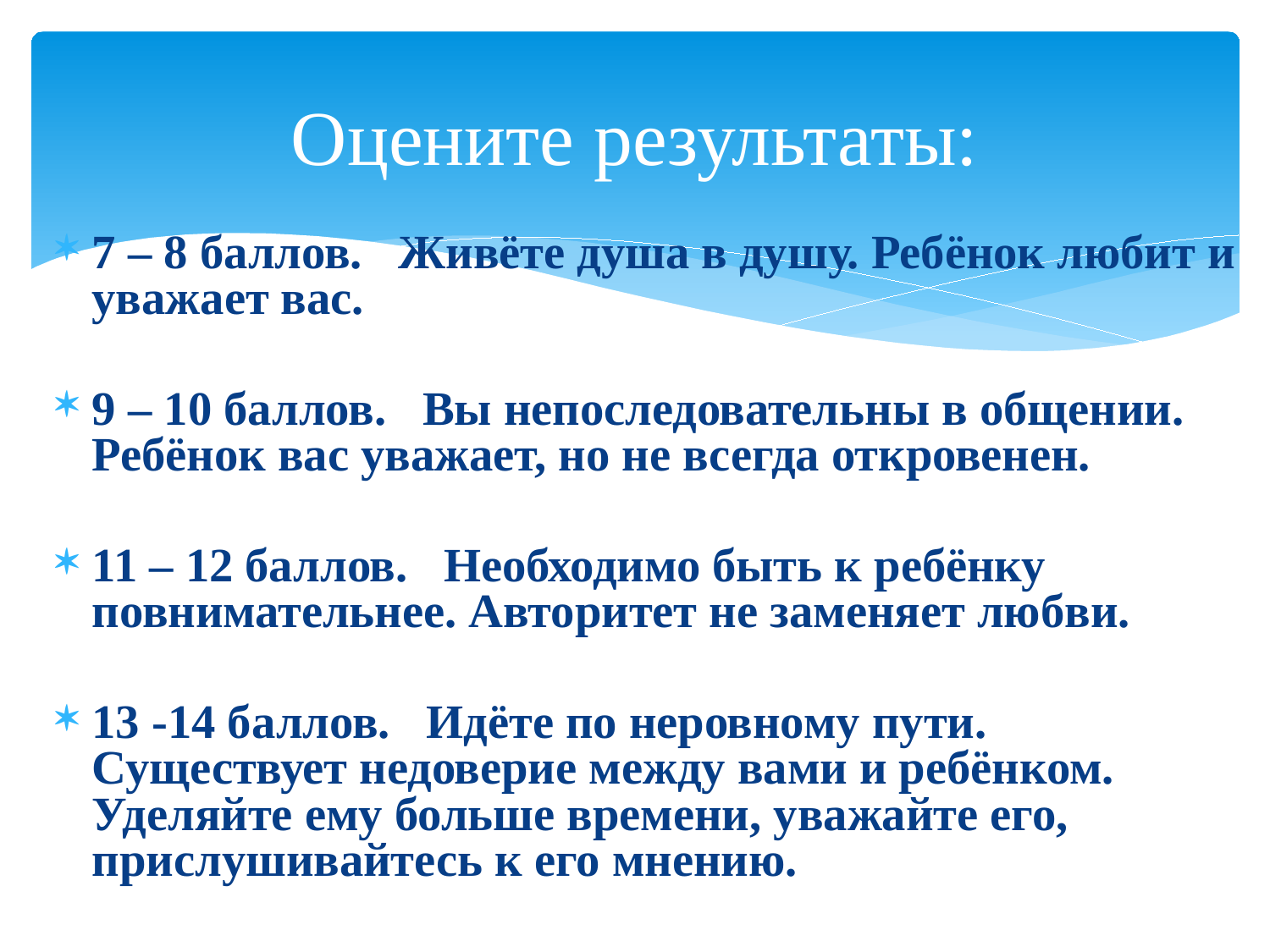

# Оцените результаты:

7 – 8 баллов.   Живёте душа в душу. Ребёнок любит и уважает вас.

9 – 10 баллов.   Вы непоследовательны в общении. Ребёнок вас уважает, но не всегда откровенен.

11 – 12 баллов.   Необходимо быть к ребёнку повнимательнее. Авторитет не заменяет любви.

13 -14 баллов.   Идёте по неровному пути. Существует недоверие между вами и ребёнком. Уделяйте ему больше времени, уважайте его, прислушивайтесь к его мнению.